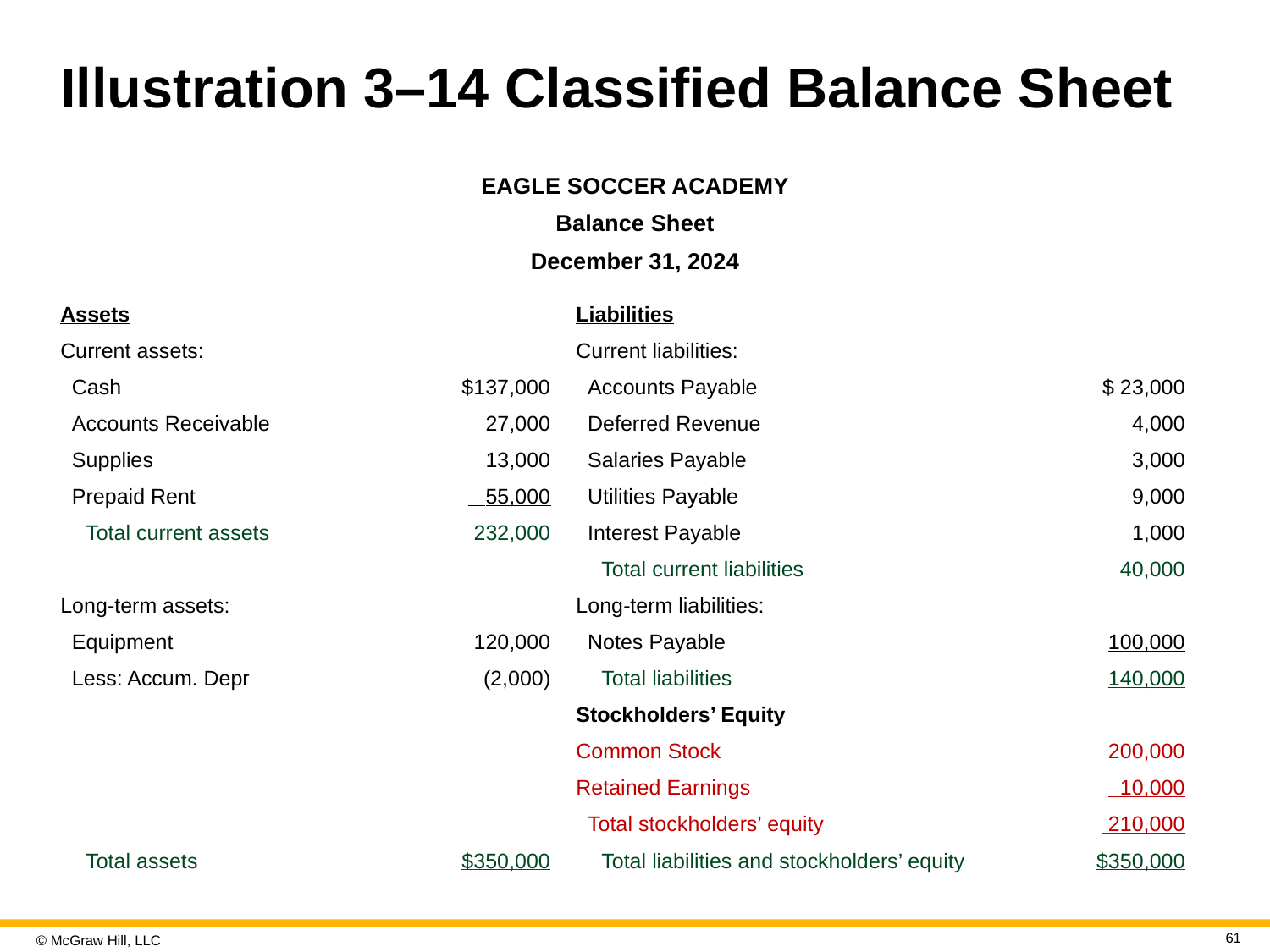

# Illustration 3–14 Classified Balance Sheet
EAGLE SOCCER ACADEMY
Balance Sheet
December 31, 2024
| Assets |  | Liabilities |  |
| --- | --- | --- | --- |
| Current assets: |  | Current liabilities: |  |
| Cash | $137,000 | Accounts Payable | $ 23,000 |
| Accounts Receivable | 27,000 | Deferred Revenue | 4,000 |
| Supplies | 13,000 | Salaries Payable | 3,000 |
| Prepaid Rent | 55,000 | Utilities Payable | 9,000 |
| Total current assets | 232,000 | Interest Payable | 1,000 |
|  |  | Total current liabilities | 40,000 |
| Long-term assets: |  | Long-term liabilities: |  |
| Equipment | 120,000 | Notes Payable | 100,000 |
| Less: Accum. Depr | (2,000) | Total liabilities | 140,000 |
|  |  | Stockholders’ Equity |  |
|  |  | Common Stock | 200,000 |
|  |  | Retained Earnings | 10,000 |
|  |  | Total stockholders’ equity | 210,000 |
| Total assets | $350,000 | Total liabilities and stockholders’ equity | $350,000 |
61